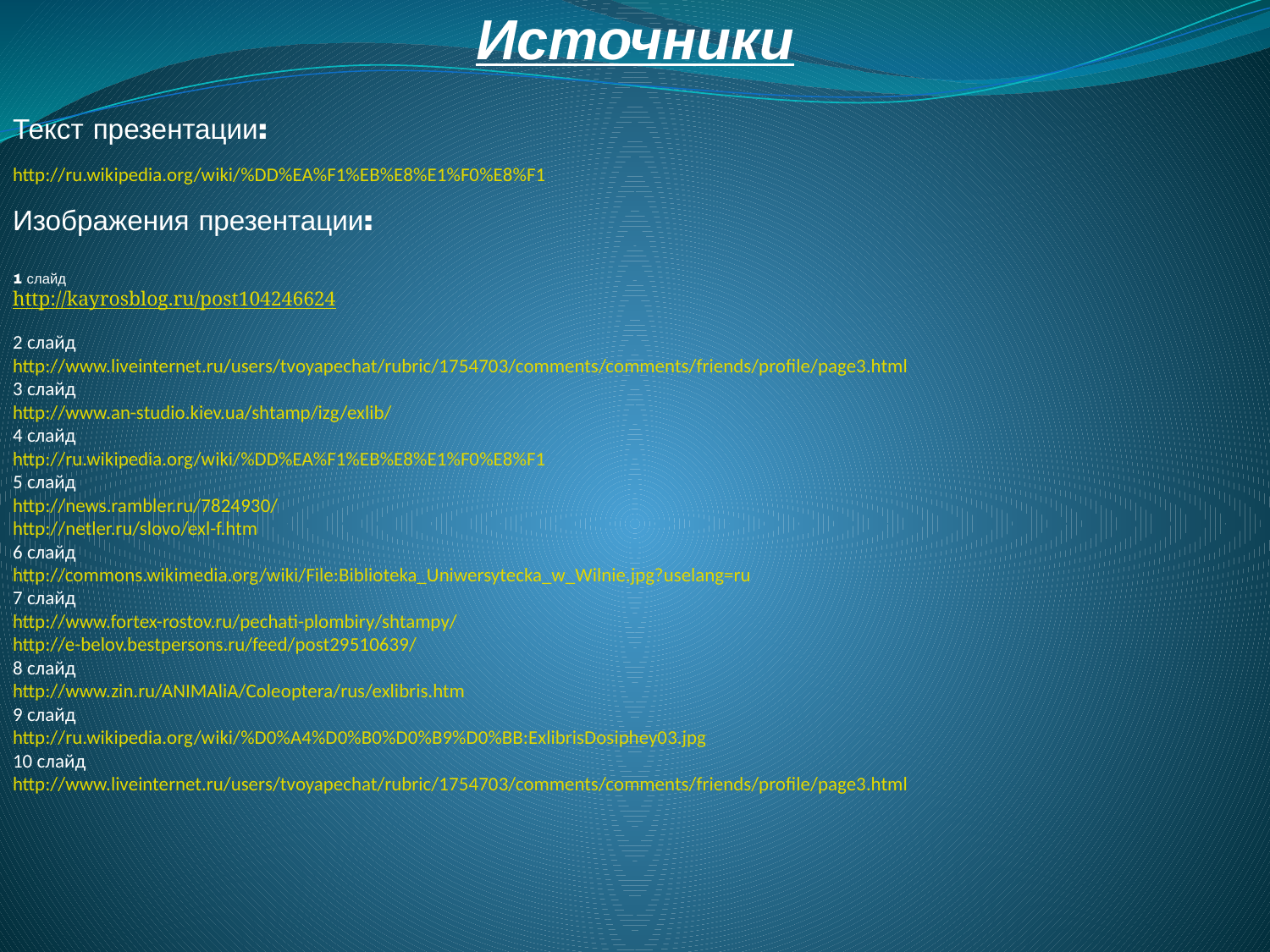

Источники

Текст презентации:

http://ru.wikipedia.org/wiki/%DD%EA%F1%EB%E8%E1%F0%E8%F1

Изображения презентации:

1 слайд
http://kayrosblog.ru/post104246624

2 слайд
http://www.liveinternet.ru/users/tvoyapechat/rubric/1754703/comments/comments/friends/profile/page3.html
3 слайд
http://www.an-studio.kiev.ua/shtamp/izg/exlib/
4 слайд
http://ru.wikipedia.org/wiki/%DD%EA%F1%EB%E8%E1%F0%E8%F1
5 слайд
http://news.rambler.ru/7824930/
http://netler.ru/slovo/exl-f.htm
6 слайд
http://commons.wikimedia.org/wiki/File:Biblioteka_Uniwersytecka_w_Wilnie.jpg?uselang=ru
7 слайд
http://www.fortex-rostov.ru/pechati-plombiry/shtampy/
http://e-belov.bestpersons.ru/feed/post29510639/
8 слайд
http://www.zin.ru/ANIMAliA/Coleoptera/rus/exlibris.htm
9 слайд
http://ru.wikipedia.org/wiki/%D0%A4%D0%B0%D0%B9%D0%BB:ExlibrisDosiphey03.jpg
10 слайд
http://www.liveinternet.ru/users/tvoyapechat/rubric/1754703/comments/comments/friends/profile/page3.html